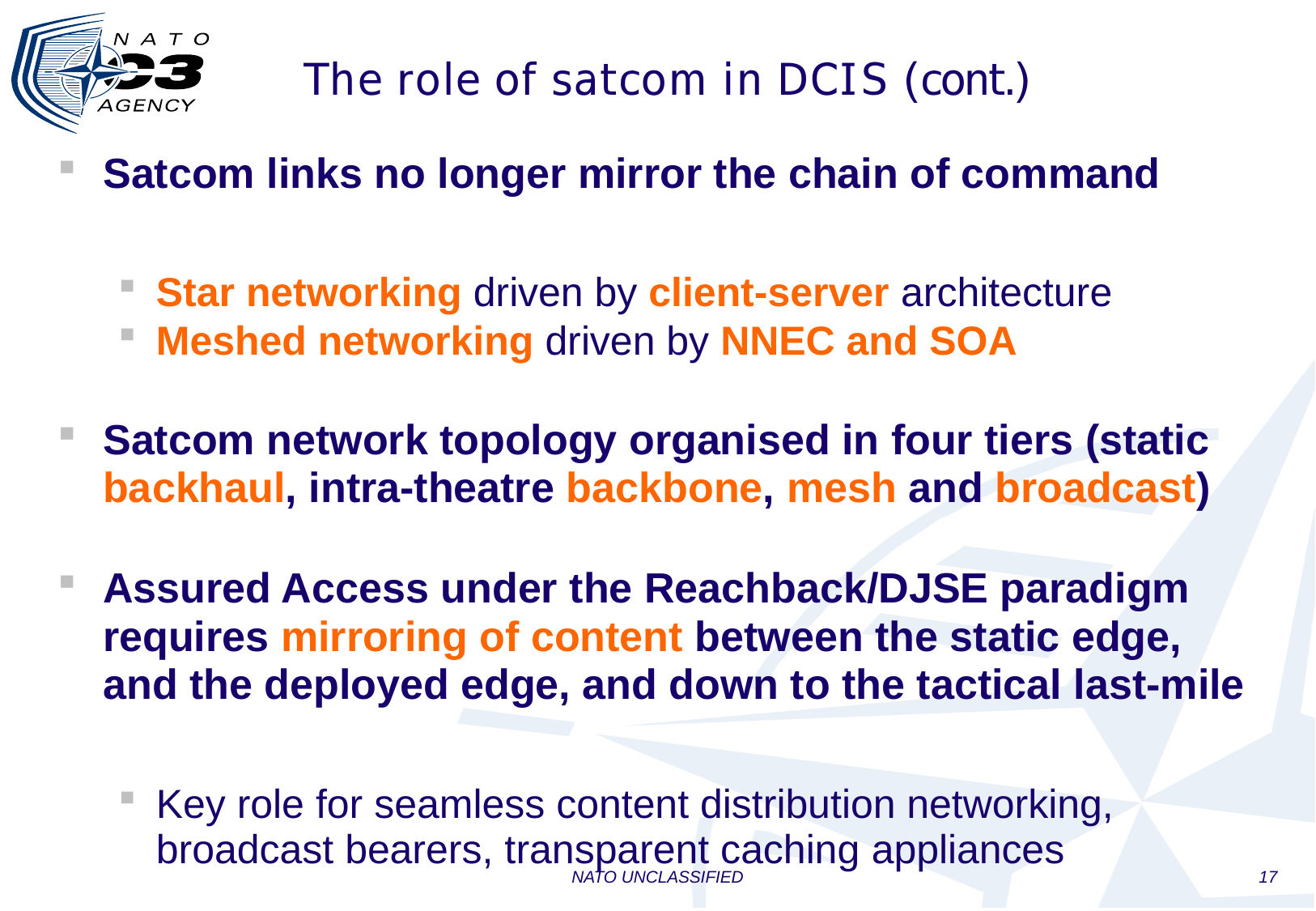

# The role of satcom in DCIS (cont.)
Satcom links no longer mirror the chain of command

Star networking driven by client-server architecture
Meshed networking driven by NNEC and SOA

Satcom network topology organised in four tiers (static backhaul, intra-theatre backbone, mesh and broadcast)

Assured Access under the Reachback/DJSE paradigm requires mirroring of content between the static edge, and the deployed edge, and down to the tactical last-mile

Key role for seamless content distribution networking, broadcast bearers, transparent caching appliances
NATO UNCLASSIFIED
17